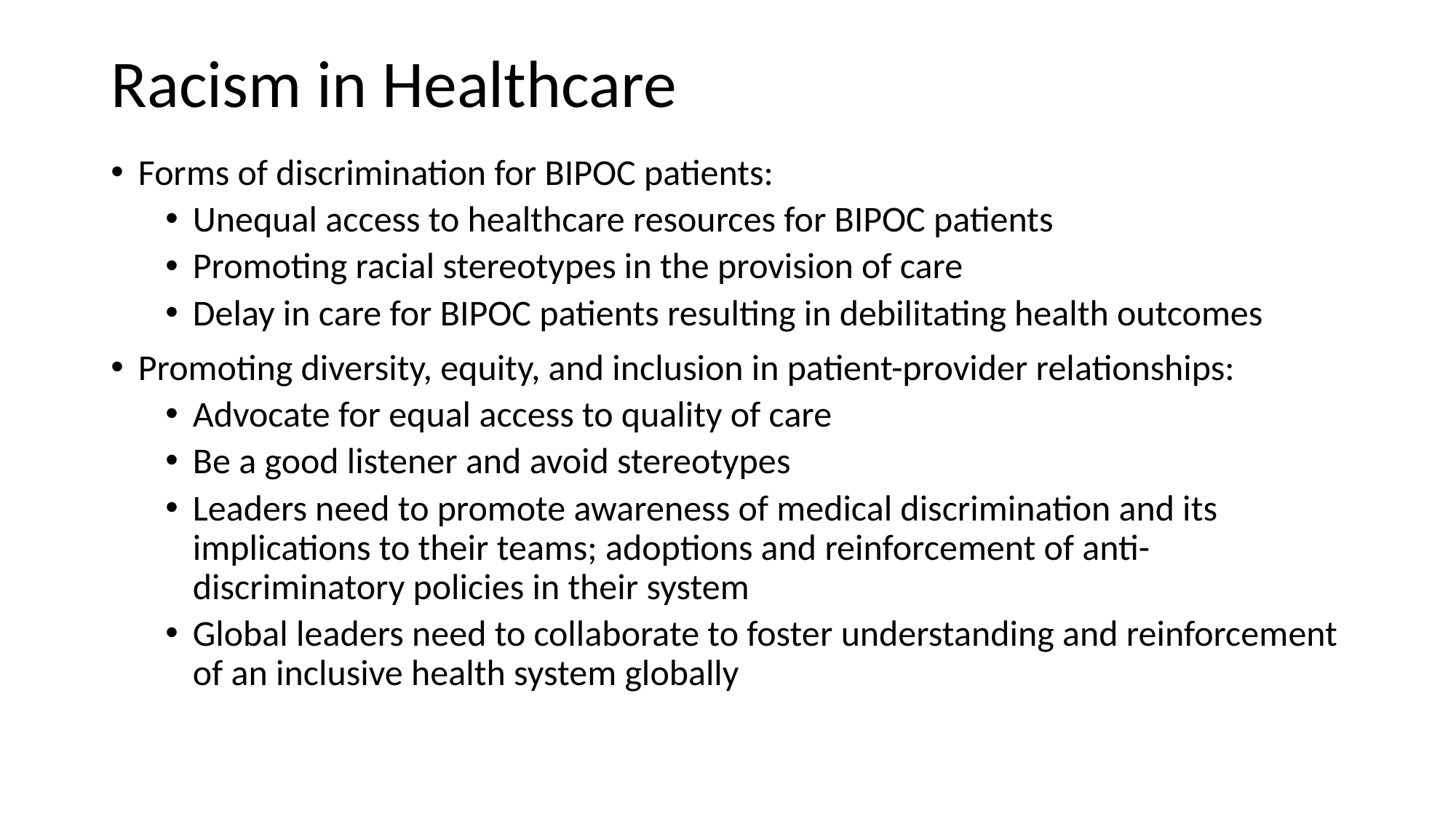

# Racism in Healthcare
Forms of discrimination for BIPOC patients:
Unequal access to healthcare resources for BIPOC patients
Promoting racial stereotypes in the provision of care
Delay in care for BIPOC patients resulting in debilitating health outcomes
Promoting diversity, equity, and inclusion in patient-provider relationships:
Advocate for equal access to quality of care
Be a good listener and avoid stereotypes
Leaders need to promote awareness of medical discrimination and its implications to their teams; adoptions and reinforcement of anti-discriminatory policies in their system
Global leaders need to collaborate to foster understanding and reinforcement of an inclusive health system globally